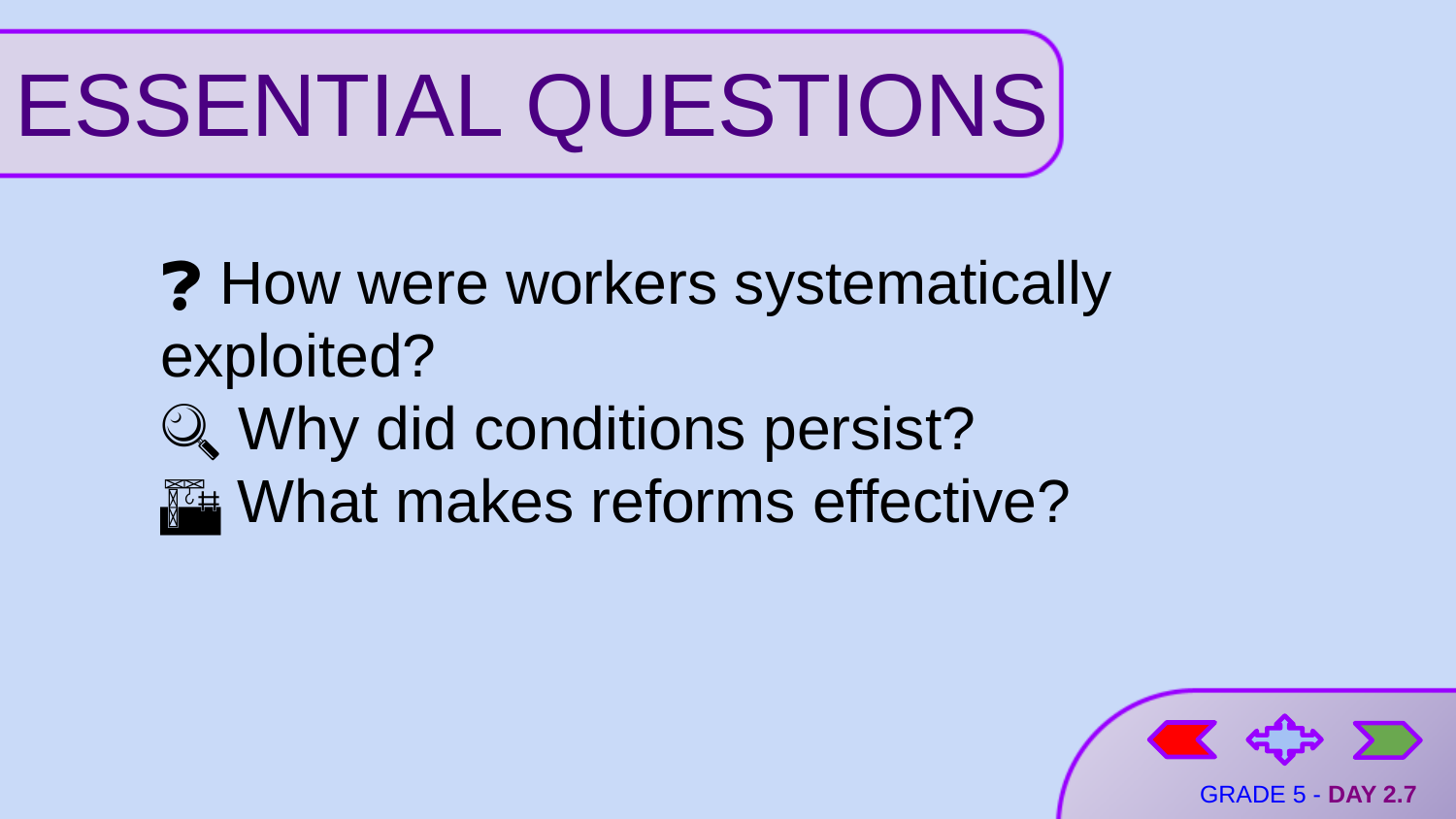

# ESSENTIAL QUESTIONS

❓ How were workers systematically exploited?
🔍 Why did conditions persist?
🏗 What makes reforms effective?

GRADE 5 - DAY 2.7